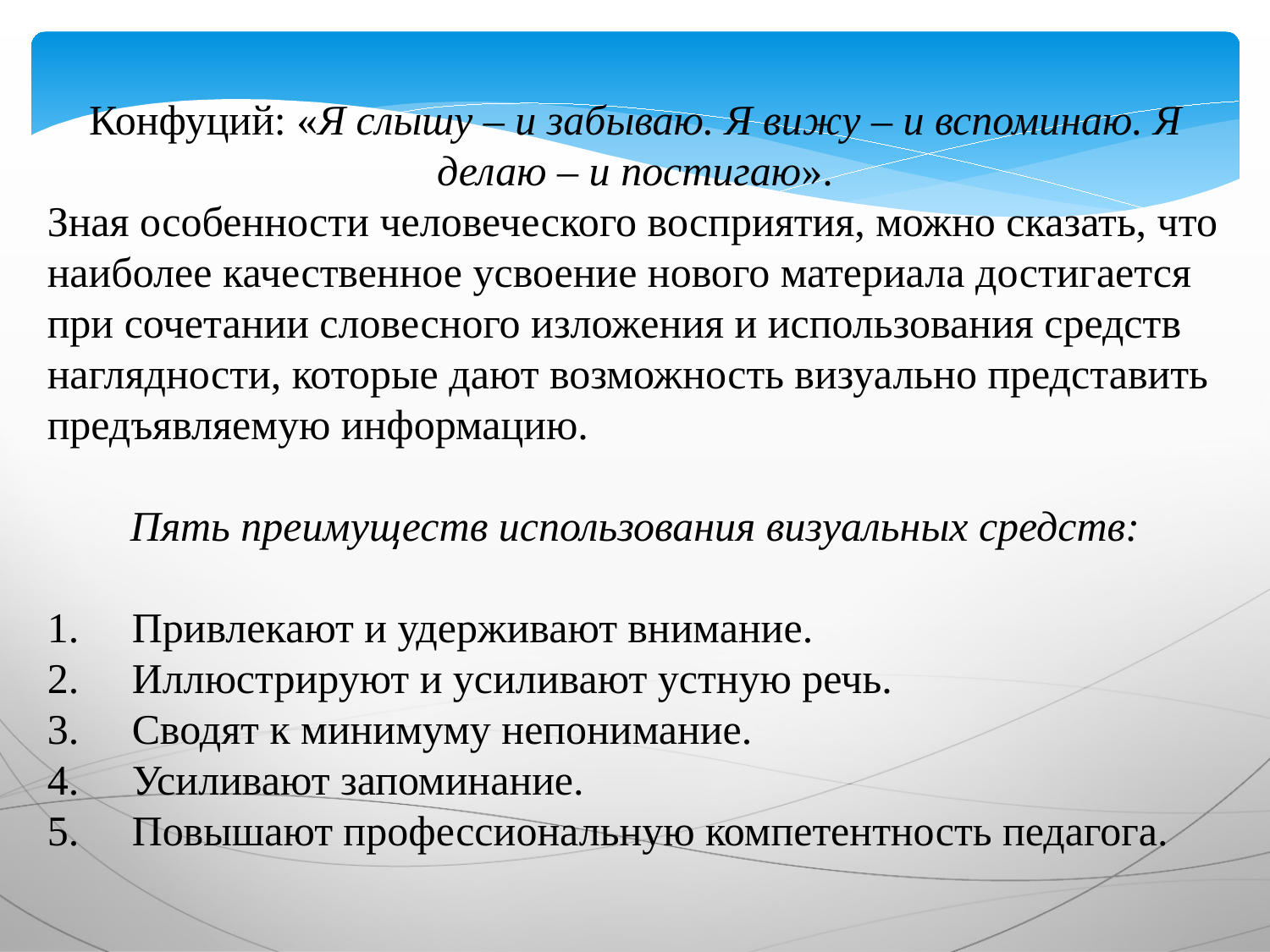

Конфуций: «Я слышу – и забываю. Я вижу – и вспоминаю. Я делаю – и постигаю».
Зная особенности человеческого восприятия, можно сказать, что наиболее качественное усвоение нового материала достигается при сочетании словесного изложения и использования средств наглядности, которые дают возможность визуально представить предъявляемую информацию.

Пять преимуществ использования визуальных средств:

1.     Привлекают и удерживают внимание.
2.     Иллюстрируют и усиливают устную речь.
3.     Сводят к минимуму непонимание.
4.     Усиливают запоминание.
5.     Повышают профессиональную компетентность педагога.